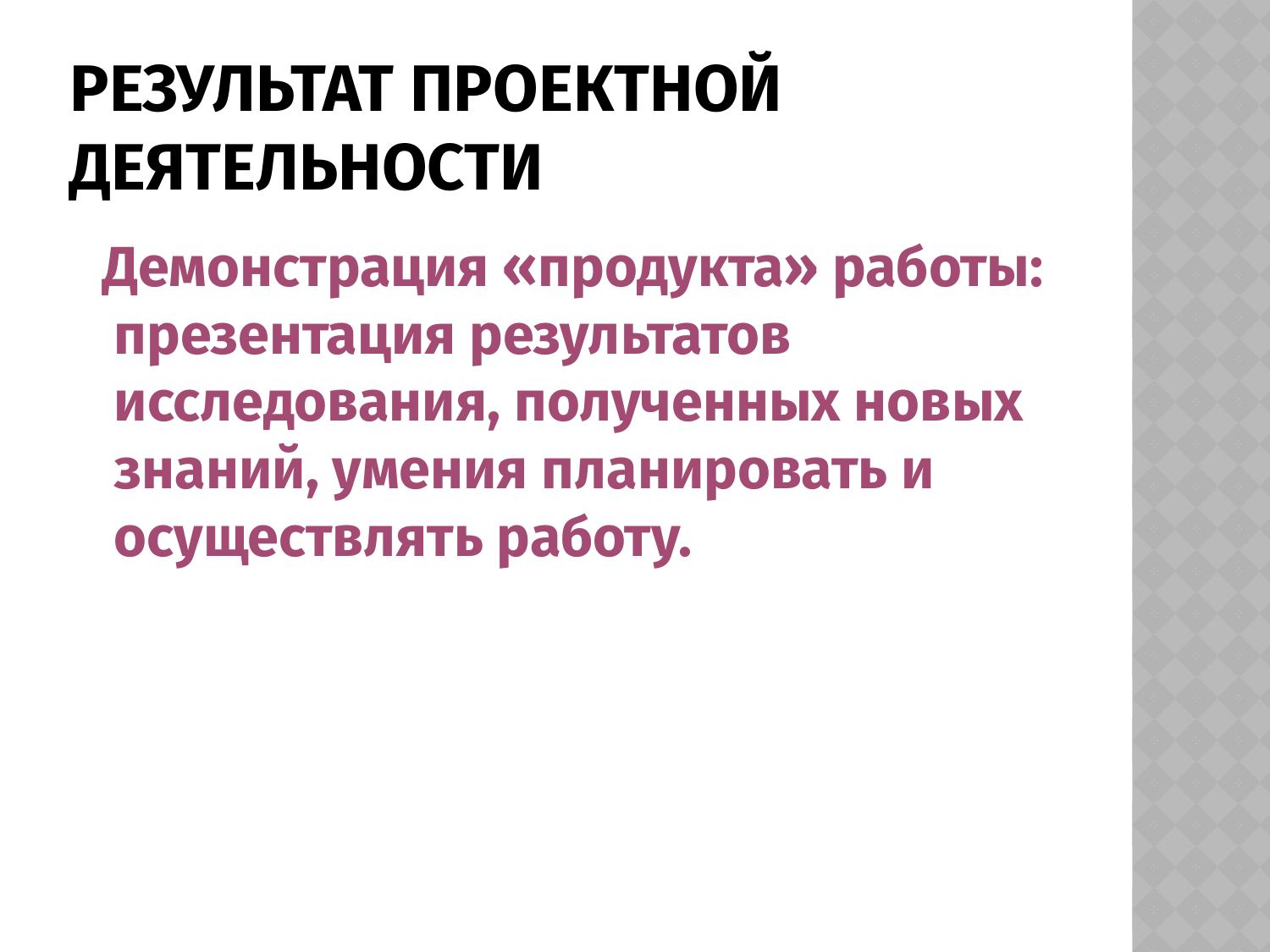

# Результат проектной деятельности
  Демонстрация «продукта» работы: презентация результатов исследования, полученных новых знаний, умения планировать и осуществлять работу.